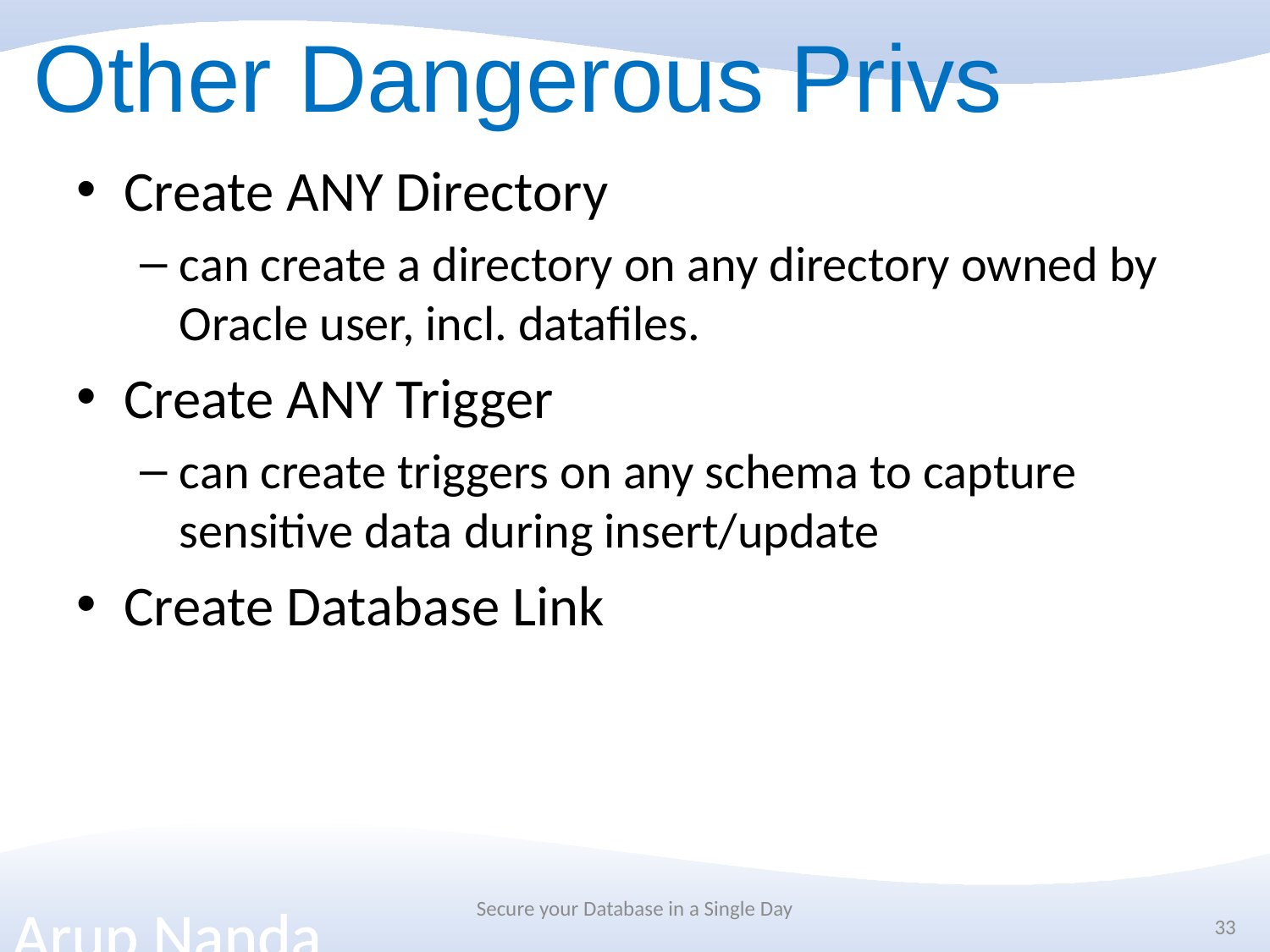

# Other Dangerous Privs
Create ANY Directory
can create a directory on any directory owned by Oracle user, incl. datafiles.
Create ANY Trigger
can create triggers on any schema to capture sensitive data during insert/update
Create Database Link

Secure your Database in a Single Day
33